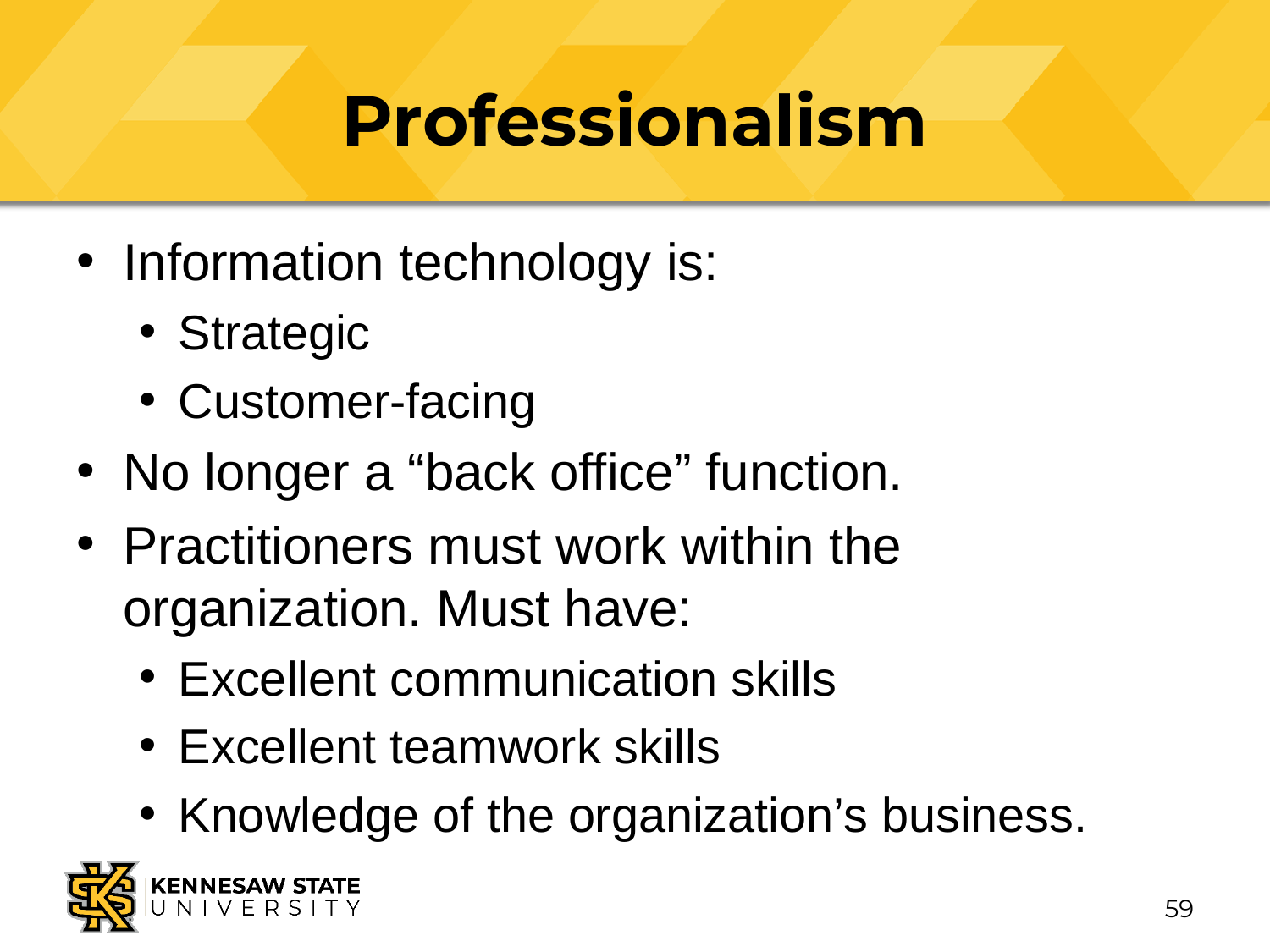

# Professionalism
Information technology is:
Strategic
Customer-facing
No longer a “back office” function.
Practitioners must work within the organization. Must have:
Excellent communication skills
Excellent teamwork skills
Knowledge of the organization’s business.
59